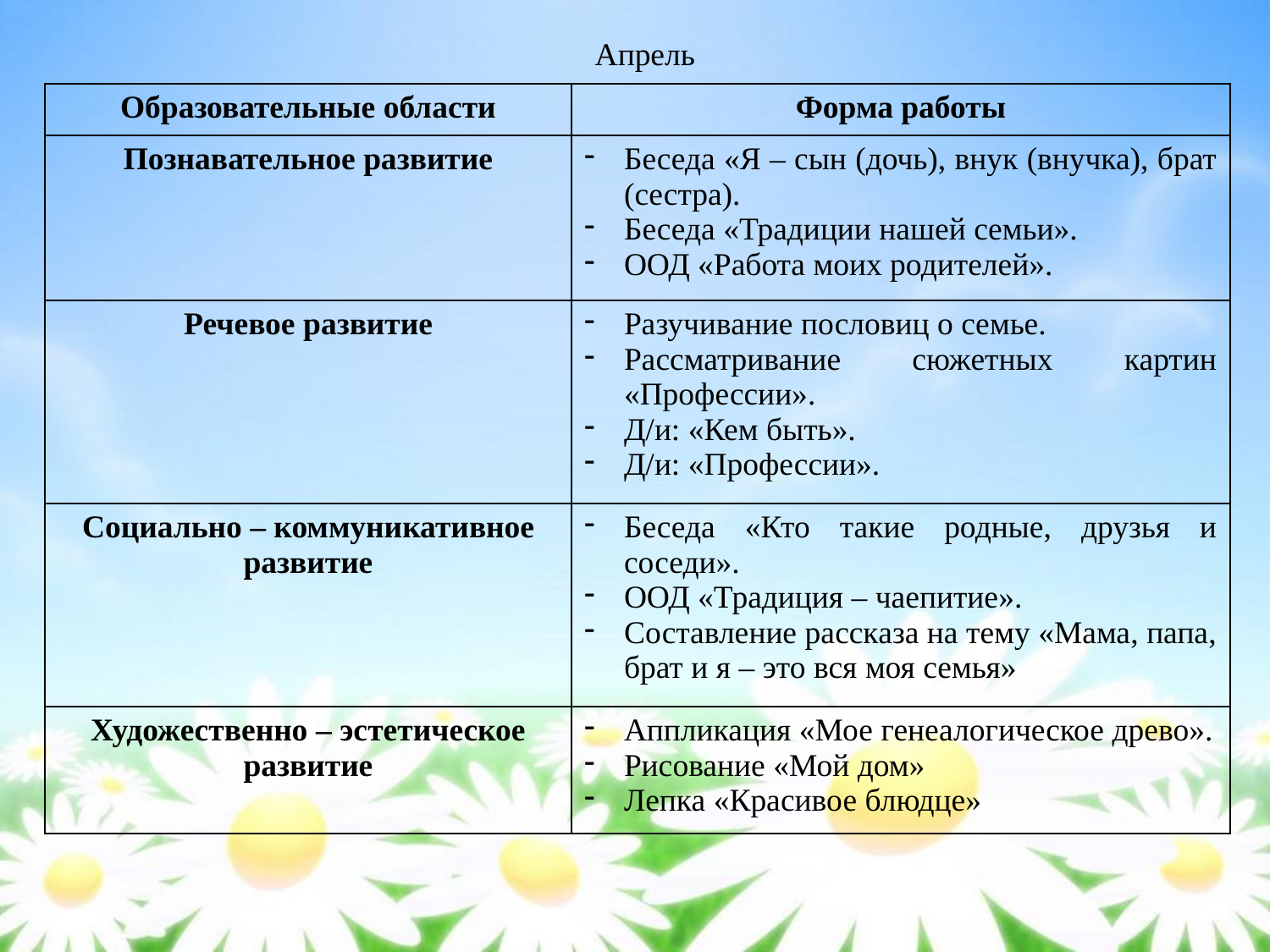

Апрель
| Образовательные области | Форма работы |
| --- | --- |
| Познавательное развитие | Беседа «Я – сын (дочь), внук (внучка), брат (сестра). Беседа «Традиции нашей семьи». ООД «Работа моих родителей». |
| Речевое развитие | Разучивание пословиц о семье. Рассматривание сюжетных картин «Профессии». Д/и: «Кем быть». Д/и: «Профессии». |
| Социально – коммуникативное развитие | Беседа «Кто такие родные, друзья и соседи». ООД «Традиция – чаепитие». Составление рассказа на тему «Мама, папа, брат и я – это вся моя семья» |
| Художественно – эстетическое развитие | Аппликация «Мое генеалогическое древо». Рисование «Мой дом» Лепка «Красивое блюдце» |